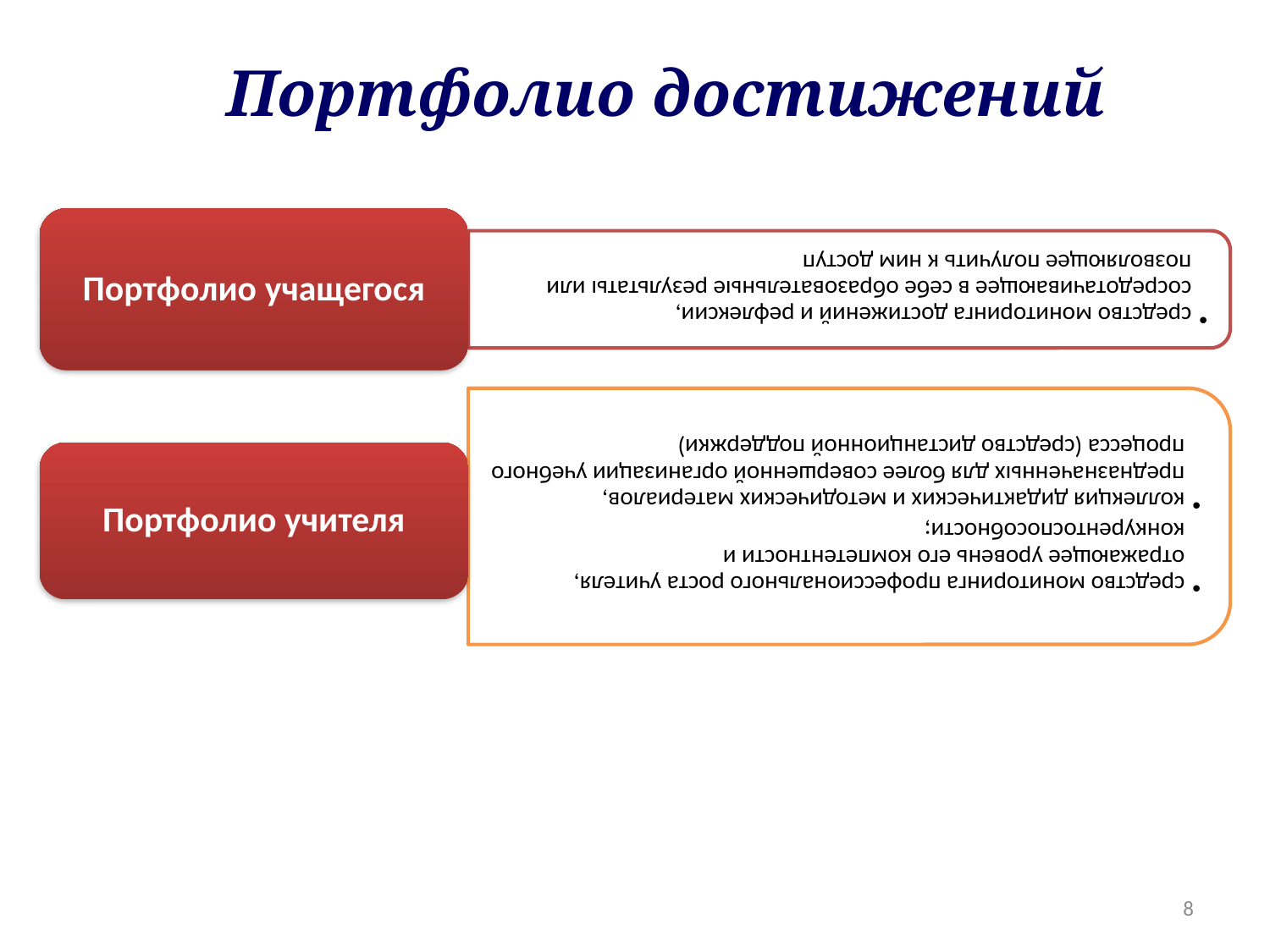

Портфолио достижений
средство мониторинга достижений и рефлексии, сосредотачивающее в себе образовательные результаты или позволяющее получить к ним доступ
Портфолио учащегося
средство мониторинга профессионального роста учителя, отражающее уровень его компетентности и конкурентоспособности;
коллекция дидактических и методических материалов, предназначенных для более совершенной организации учебного процесса (средство дистанционной поддержки)
Портфолио учителя
8
8